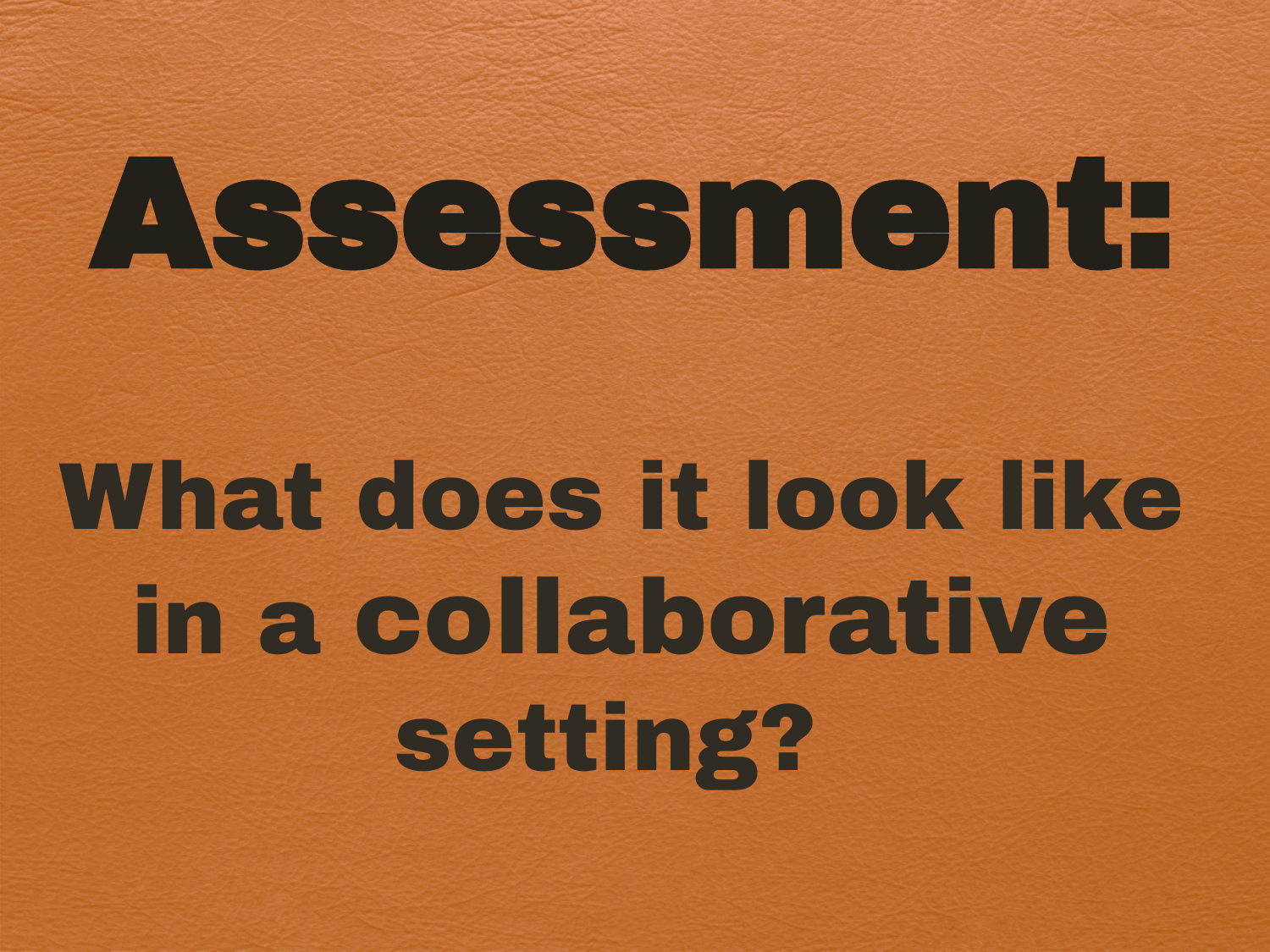

# Assessment:
What does it look like in a collaborative setting?